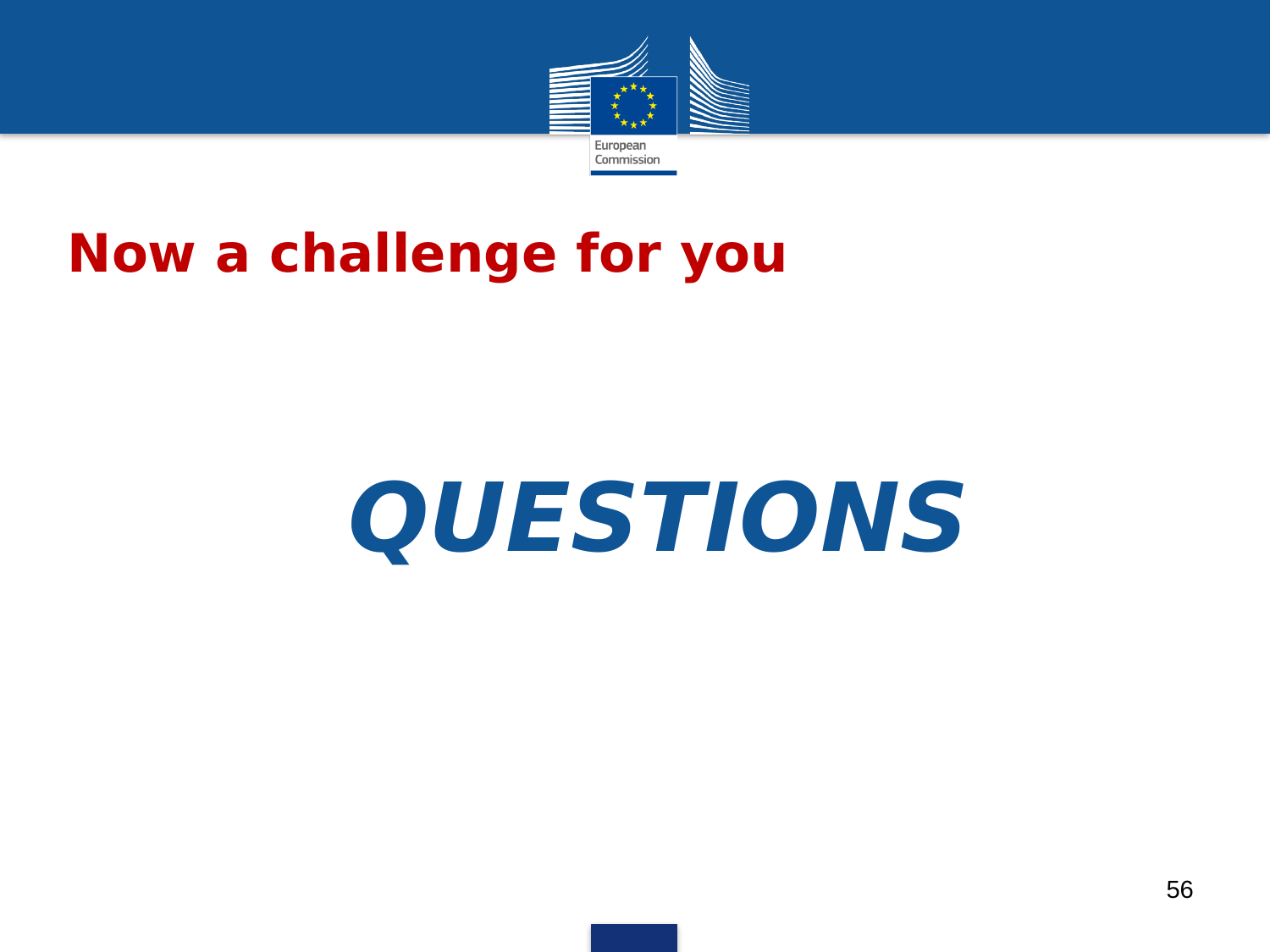

# Now a challenge for you

QUESTIONS
56